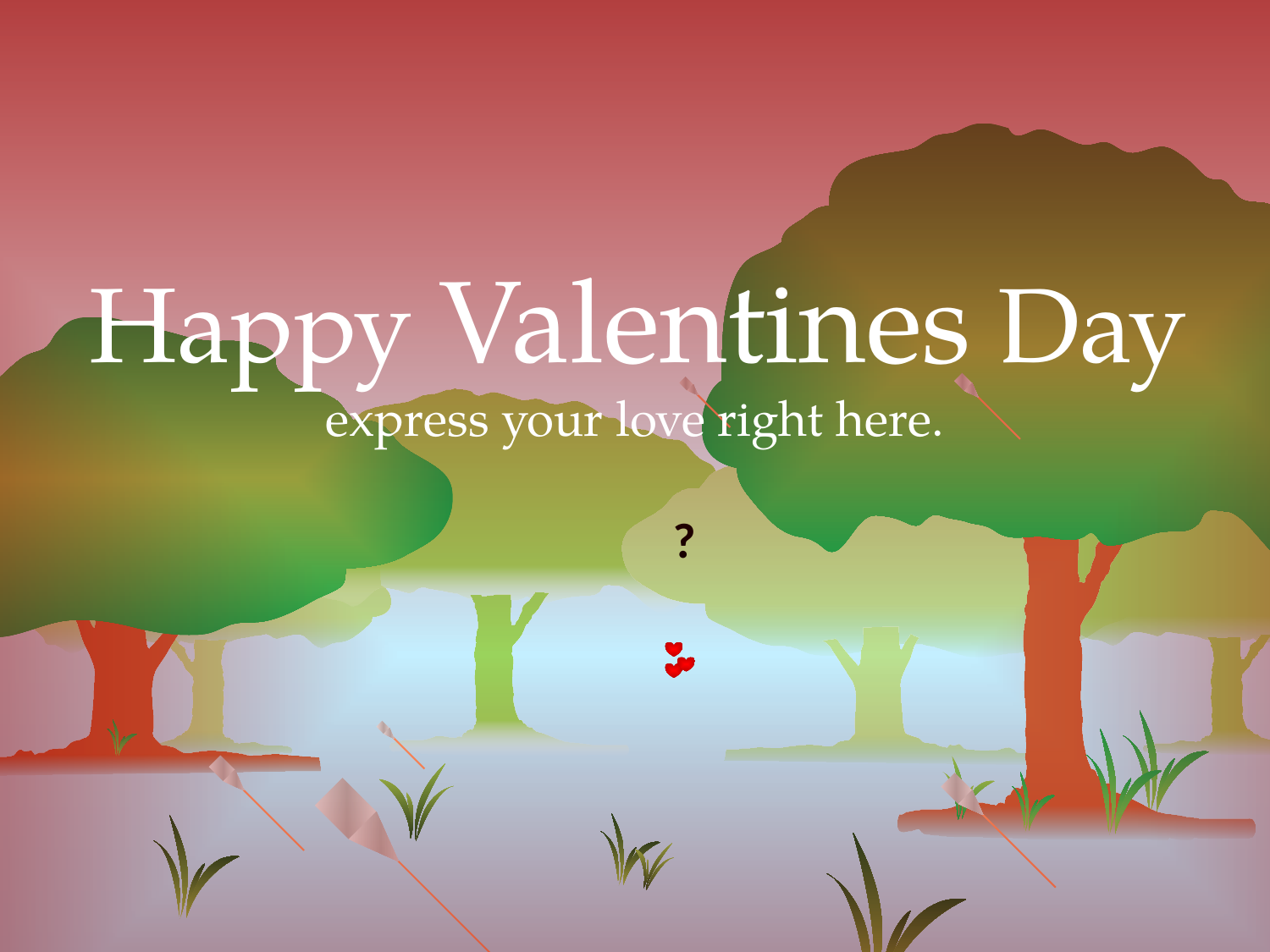

Happy Valentines Day

express your love right here.

?